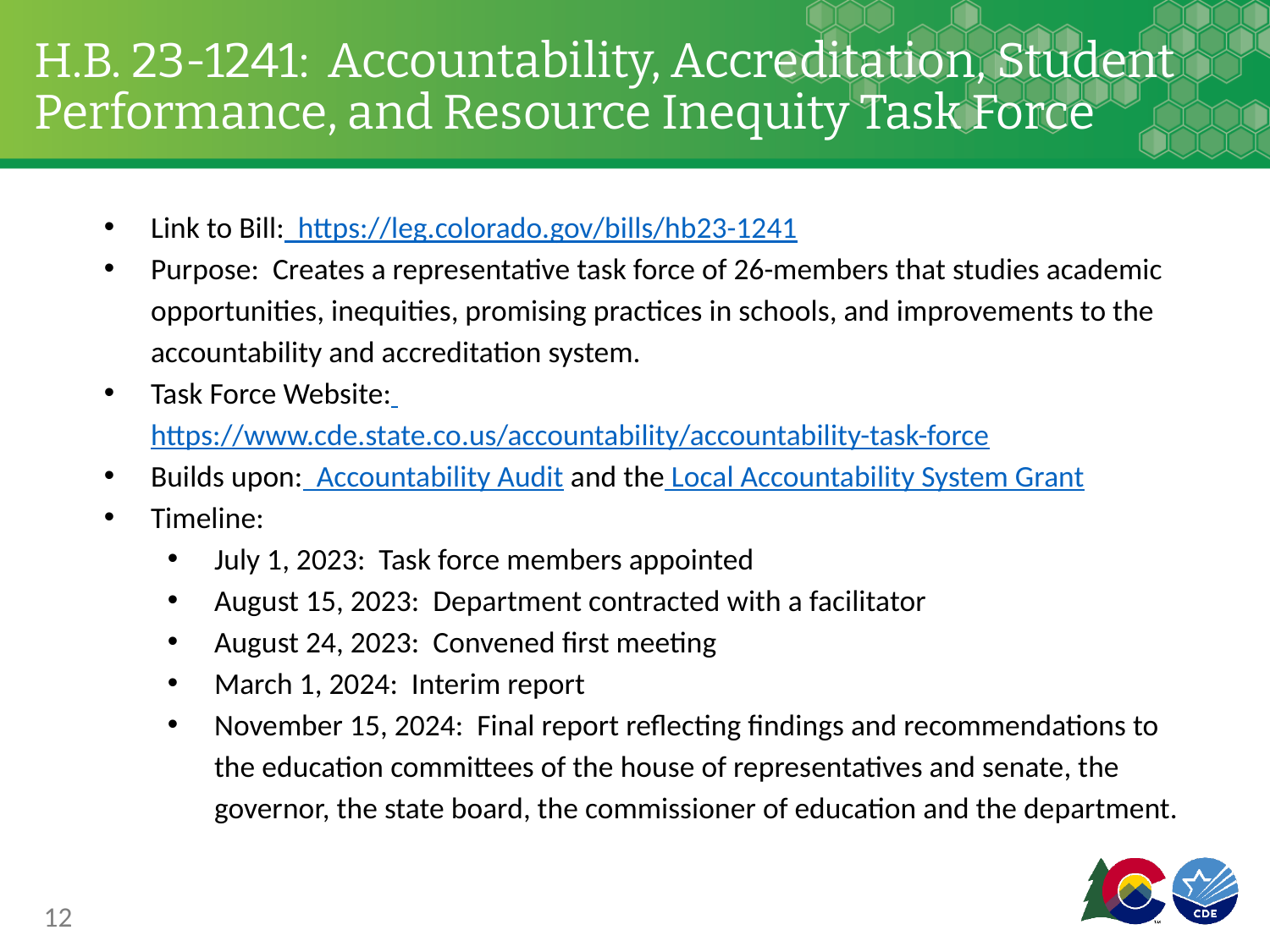

# H.B. 23-1241:  Accountability, Accreditation, Student Performance, and Resource Inequity Task Force
Link to Bill:  https://leg.colorado.gov/bills/hb23-1241
Purpose:  Creates a representative task force of 26-members that studies academic opportunities, inequities, promising practices in schools, and improvements to the accountability and accreditation system.
Task Force Website: https://www.cde.state.co.us/accountability/accountability-task-force
Builds upon:  Accountability Audit and the Local Accountability System Grant
Timeline:
July 1, 2023:  Task force members appointed
August 15, 2023:  Department contracted with a facilitator
August 24, 2023:  Convened first meeting
March 1, 2024:  Interim report
November 15, 2024:  Final report reflecting findings and recommendations to the education committees of the house of representatives and senate, the governor, the state board, the commissioner of education and the department.
12